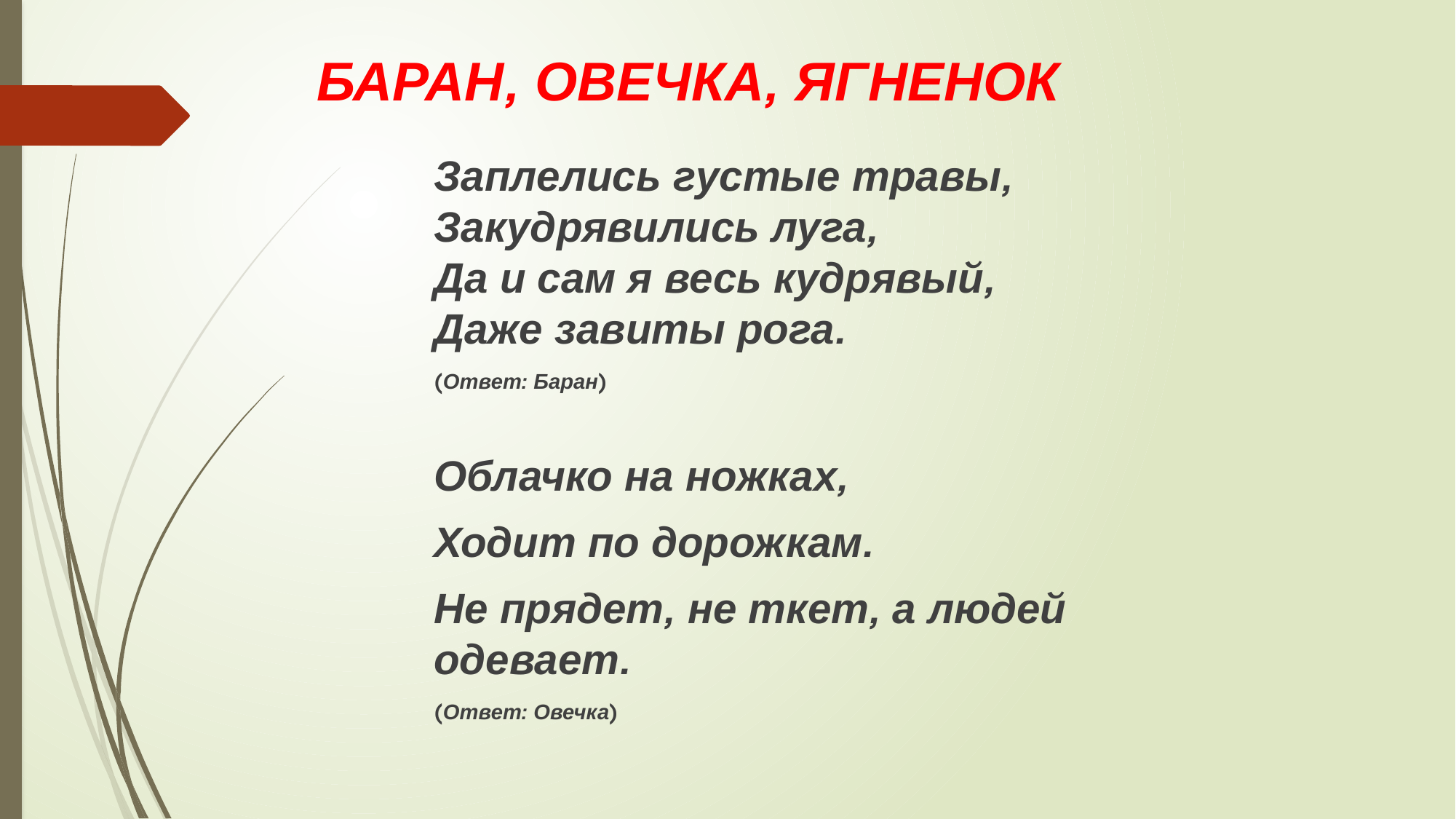

# БАРАН, ОВЕЧКА, ЯГНЕНОК
Заплелись густые травы,
Закудрявились луга,
Да и сам я весь кудрявый,
Даже завиты рога.
(Ответ: Баран)

Облачко на ножках,
Ходит по дорожкам.
Не прядет, не ткет, а людей одевает.
(Ответ: Овечка)